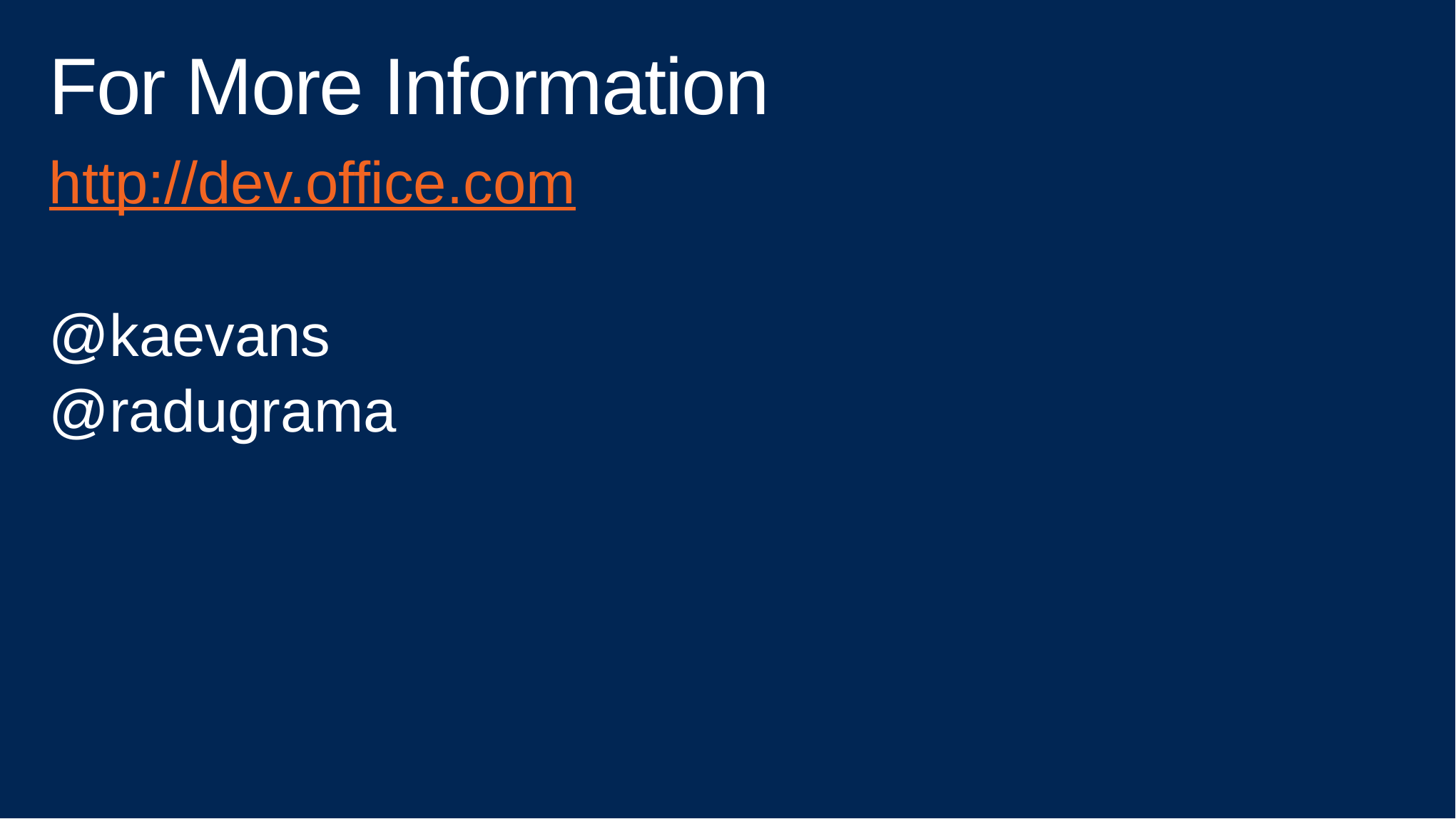

# For More Information
http://dev.office.com

@kaevans
@radugrama